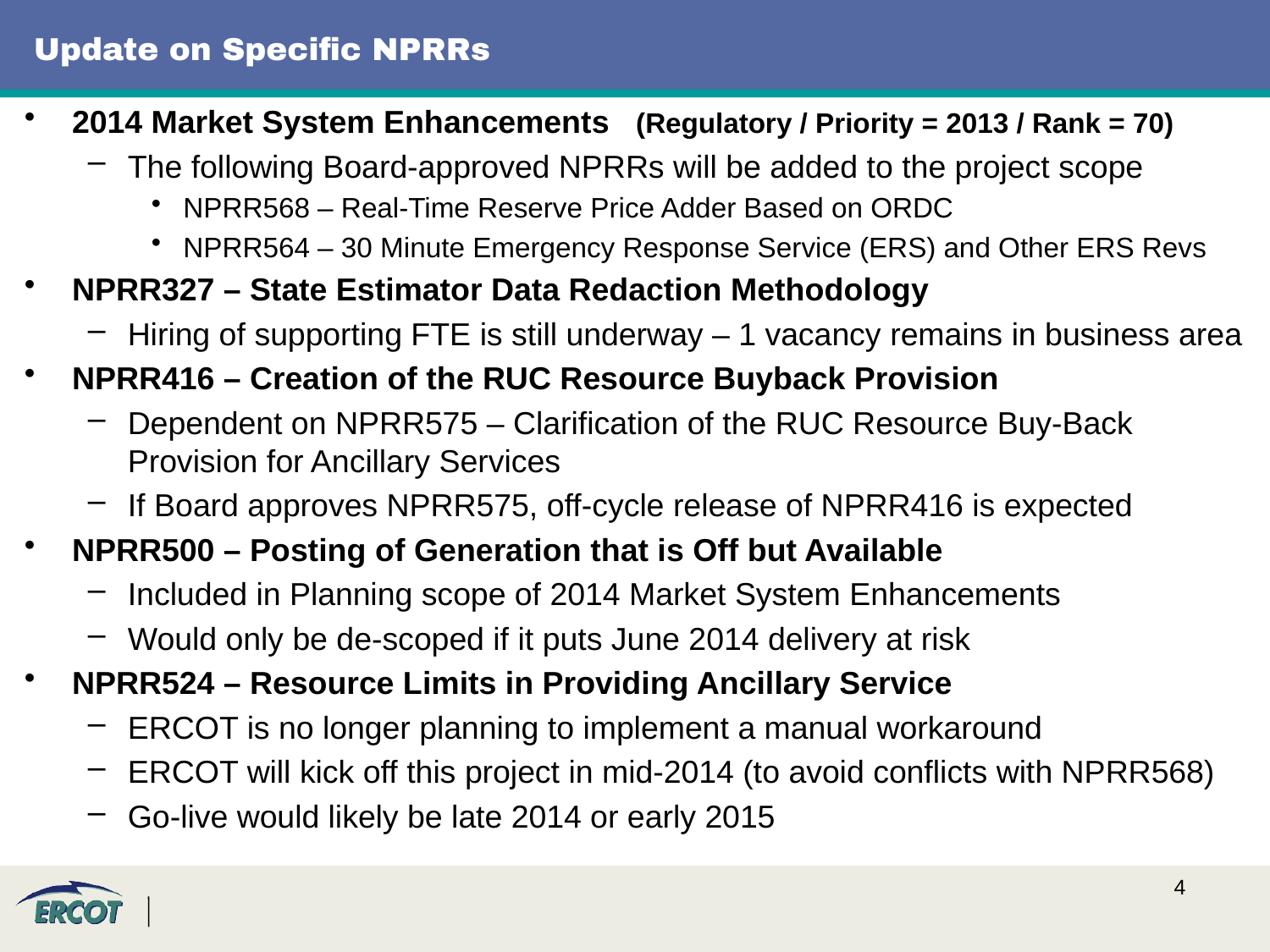

# Update on Specific NPRRs
2014 Market System Enhancements   (Regulatory / Priority = 2013 / Rank = 70)
The following Board-approved NPRRs will be added to the project scope
NPRR568 – Real-Time Reserve Price Adder Based on ORDC
NPRR564 – 30 Minute Emergency Response Service (ERS) and Other ERS Revs
NPRR327 – State Estimator Data Redaction Methodology
Hiring of supporting FTE is still underway – 1 vacancy remains in business area
NPRR416 – Creation of the RUC Resource Buyback Provision
Dependent on NPRR575 – Clarification of the RUC Resource Buy-Back Provision for Ancillary Services
If Board approves NPRR575, off-cycle release of NPRR416 is expected
NPRR500 – Posting of Generation that is Off but Available
Included in Planning scope of 2014 Market System Enhancements
Would only be de-scoped if it puts June 2014 delivery at risk
NPRR524 – Resource Limits in Providing Ancillary Service
ERCOT is no longer planning to implement a manual workaround
ERCOT will kick off this project in mid-2014 (to avoid conflicts with NPRR568)
Go-live would likely be late 2014 or early 2015